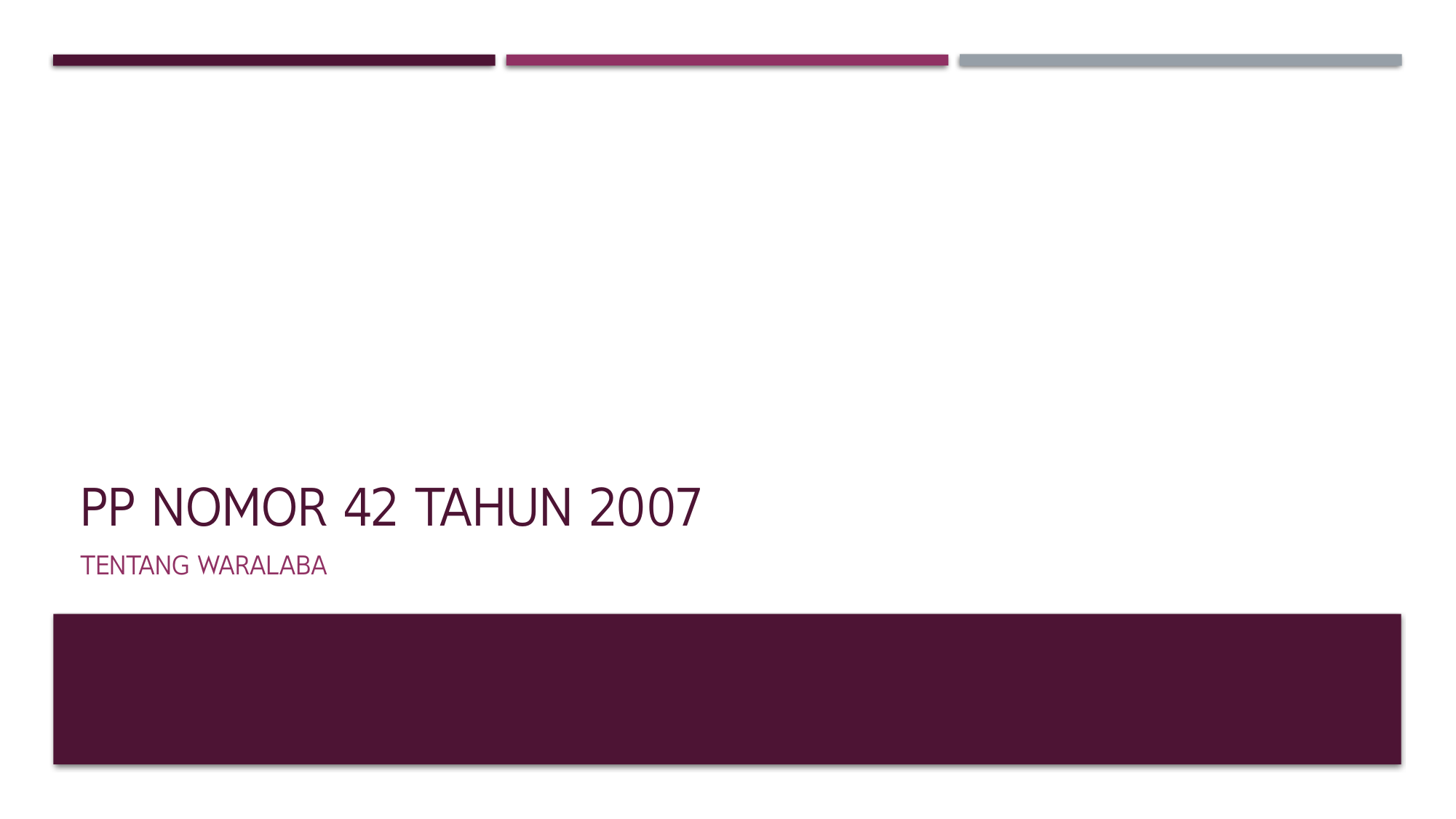

# PP Nomor 42 tahun 2007
Tentang waralaba